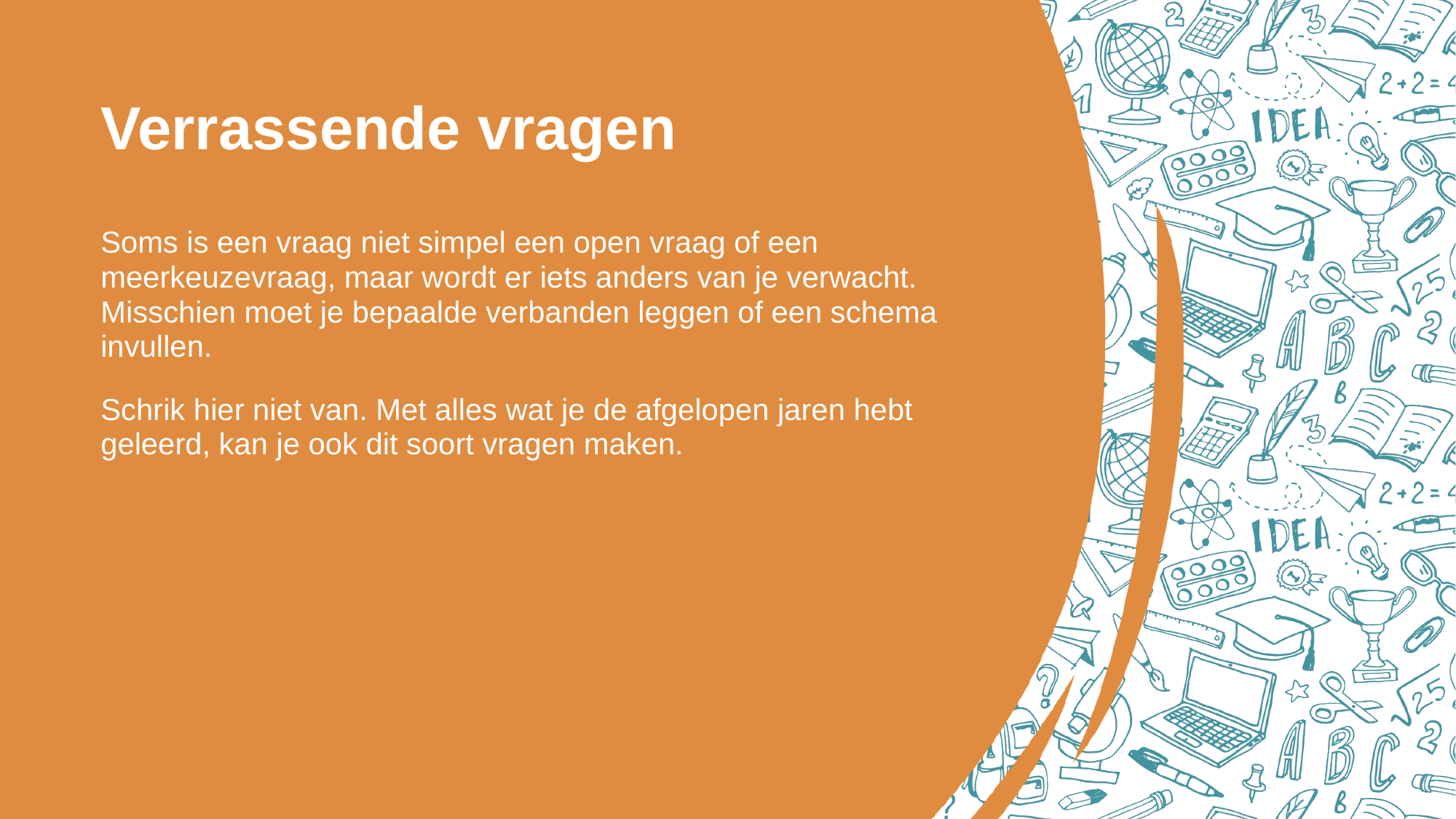

# Verrassende vragen
Soms is een vraag niet simpel een open vraag of een meerkeuzevraag, maar wordt er iets anders van je verwacht. Misschien moet je bepaalde verbanden leggen of een schema invullen.
Schrik hier niet van. Met alles wat je de afgelopen jaren hebt geleerd, kan je ook dit soort vragen maken.